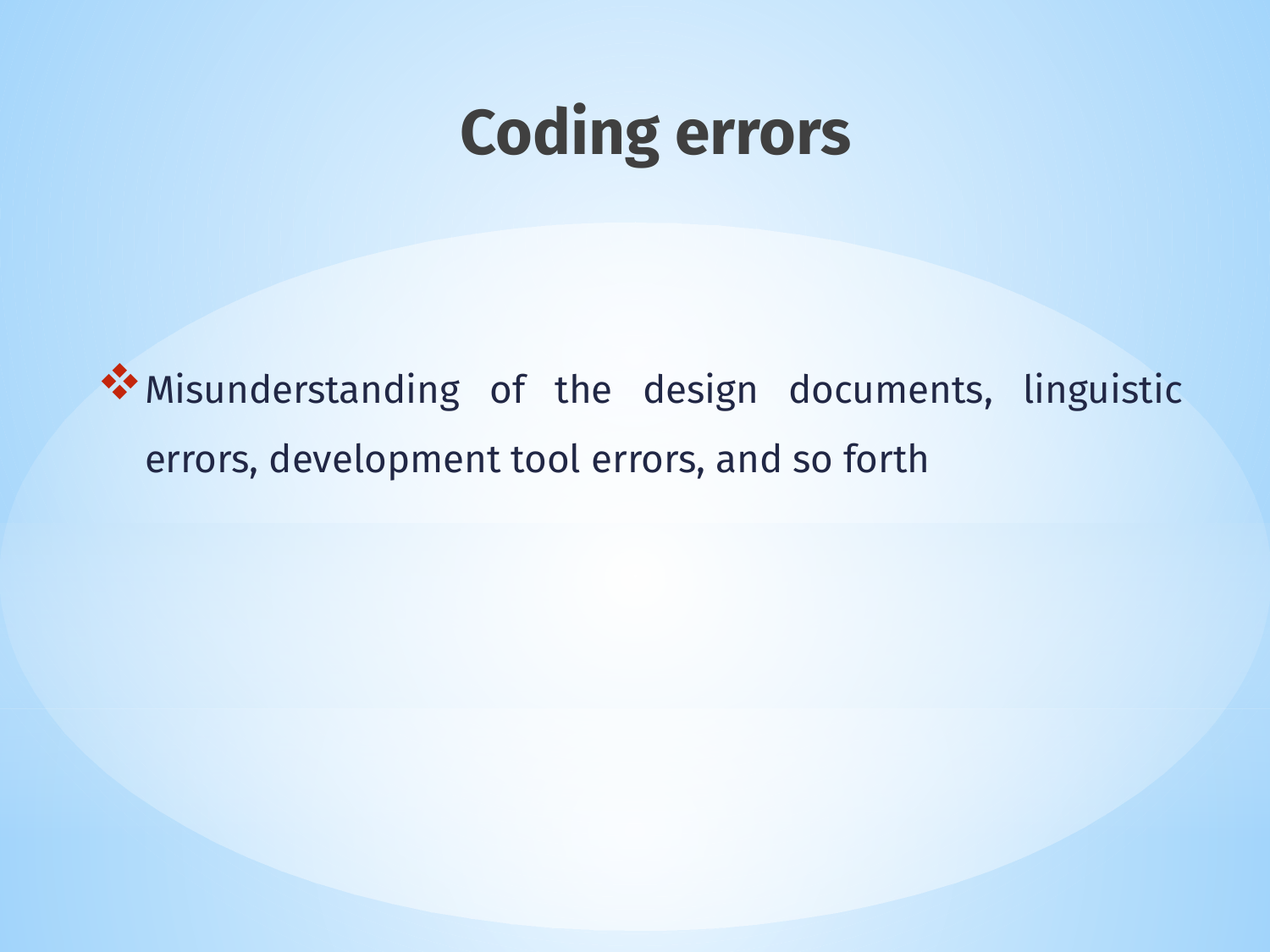

Coding errors
Misunderstanding of the design documents, linguistic errors, development tool errors, and so forth